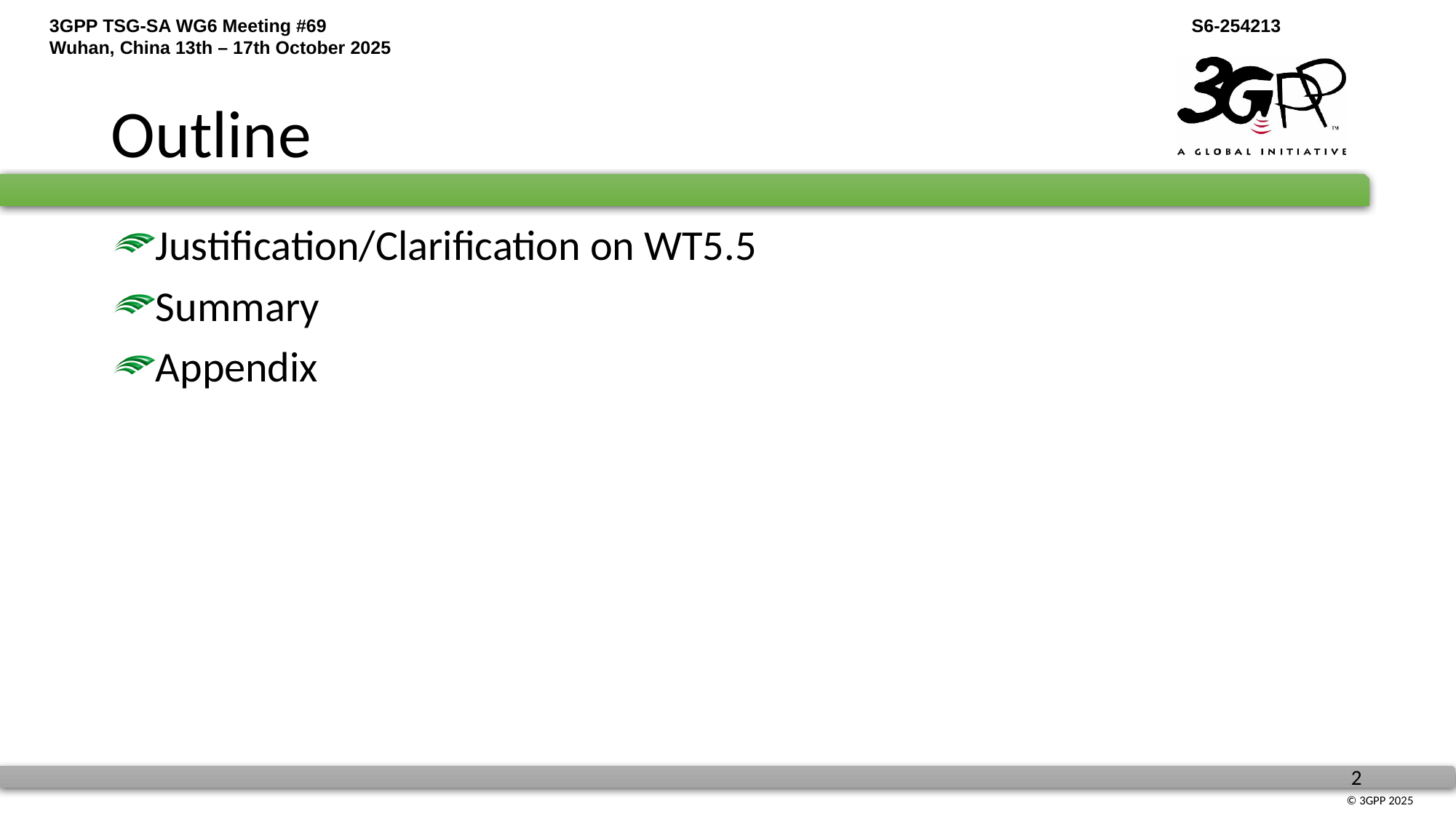

# Outline
Justification/Clarification on WT5.5
Summary
Appendix